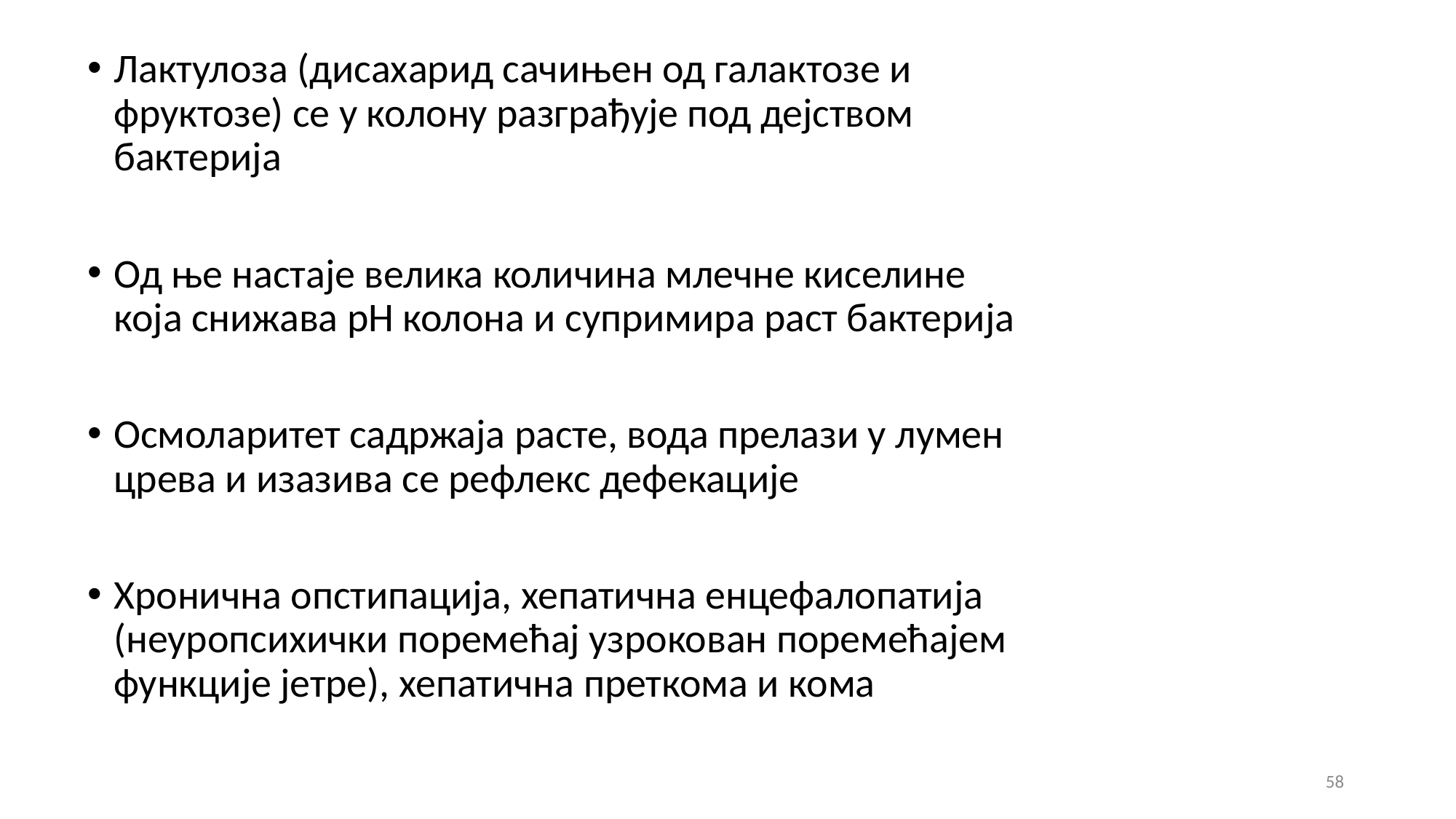

Лактулоза (дисахарид сачињен од галактозе и фруктозе) се у колону разграђује под дејством бактерија

Од ње настаје велика количина млечне киселине која снижава pH колона и супримира раст бактерија

Осмоларитет садржаја расте, вода прелази у лумен црева и изазива се рефлекс дефекације

Хронична опстипација, хепатична енцефалопатија (неуропсихички поремећај узрокован поремећајем функције јетре), хепатична преткома и кома
58